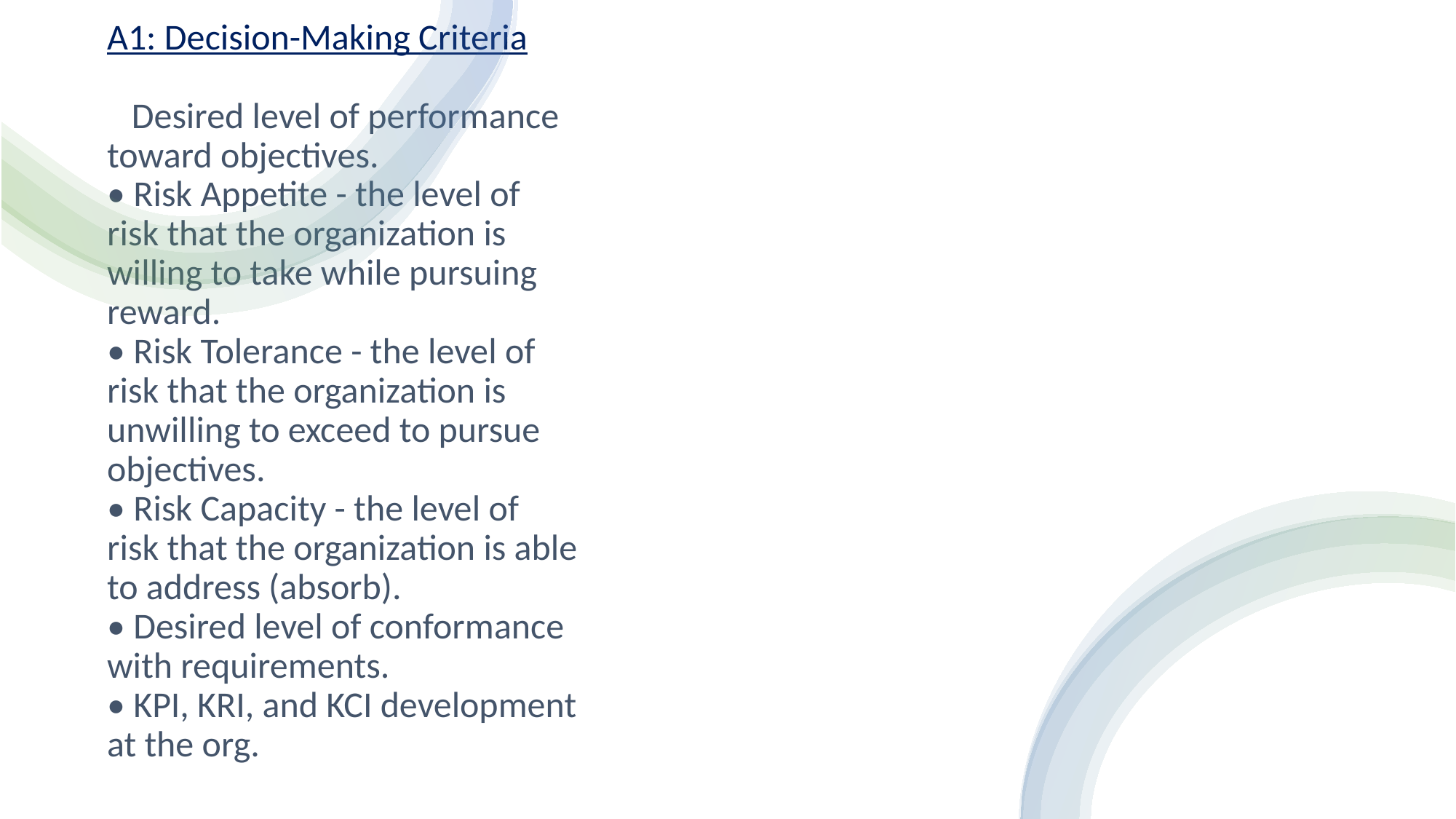

# A1: Decision-Making Criteria Desired level of performance toward objectives. • Risk Appetite - the level of risk that the organization is willing to take while pursuing reward. • Risk Tolerance - the level of risk that the organization is unwilling to exceed to pursue objectives. • Risk Capacity - the level of risk that the organization is able to address (absorb). • Desired level of conformance with requirements. • KPI, KRI, and KCI development at the org.